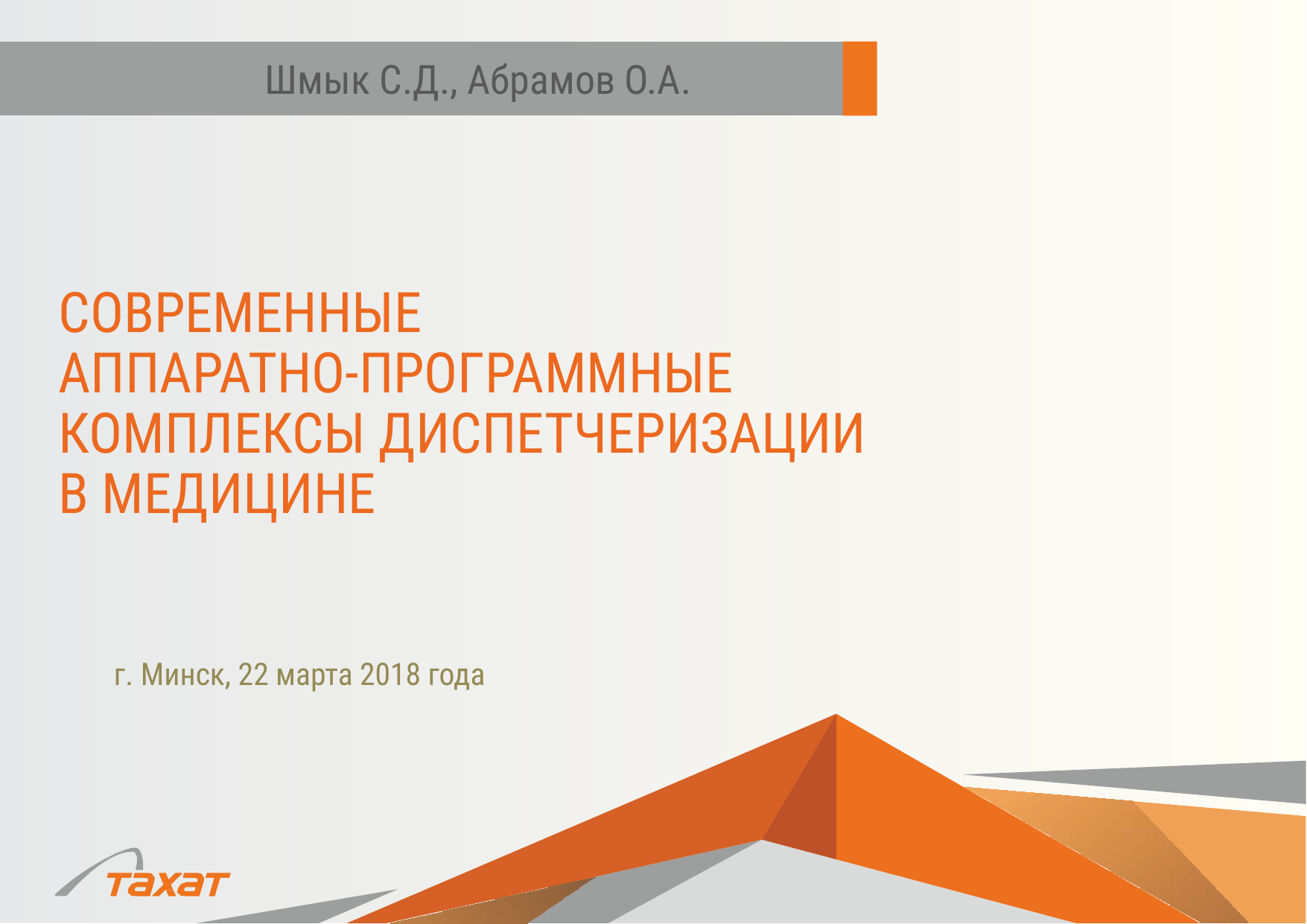

# Шмык С.Д., Абрамов О.А.

СОВРЕМЕННЫЕ
АППАРАТНО-ПРОГРАММНЫЕ
КОМПЛЕКСЫ ДИСПЕТЧЕРИЗАЦИИ
В МЕДИЦИНЕ
г. Минск, 22 марта 2018 года